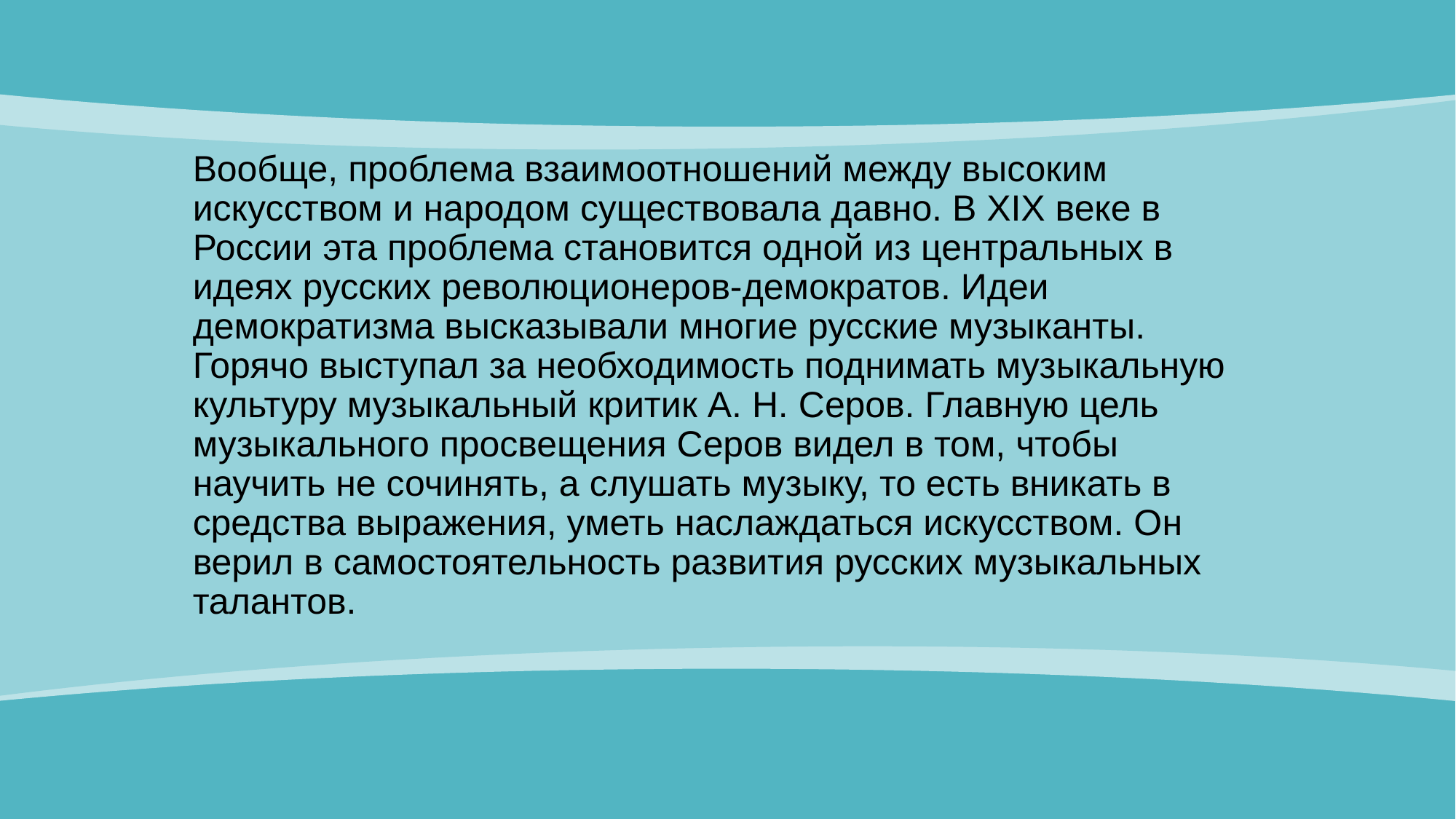

Вообще, проблема взаимоотношений между высоким искусством и народом существовала давно. В XIX веке в России эта проблема становится одной из центральных в идеях русских революционеров-демократов. Идеи демократизма высказывали многие русские музыканты. Горячо выступал за необходимость поднимать музыкальную культуру музыкальный критик А. Н. Серов. Главную цель музыкального просвещения Серов видел в том, чтобы научить не сочинять, а слушать музыку, то есть вникать в средства выражения, уметь наслаждаться искусством. Он верил в самостоятельность развития русских музыкальных талантов.

#